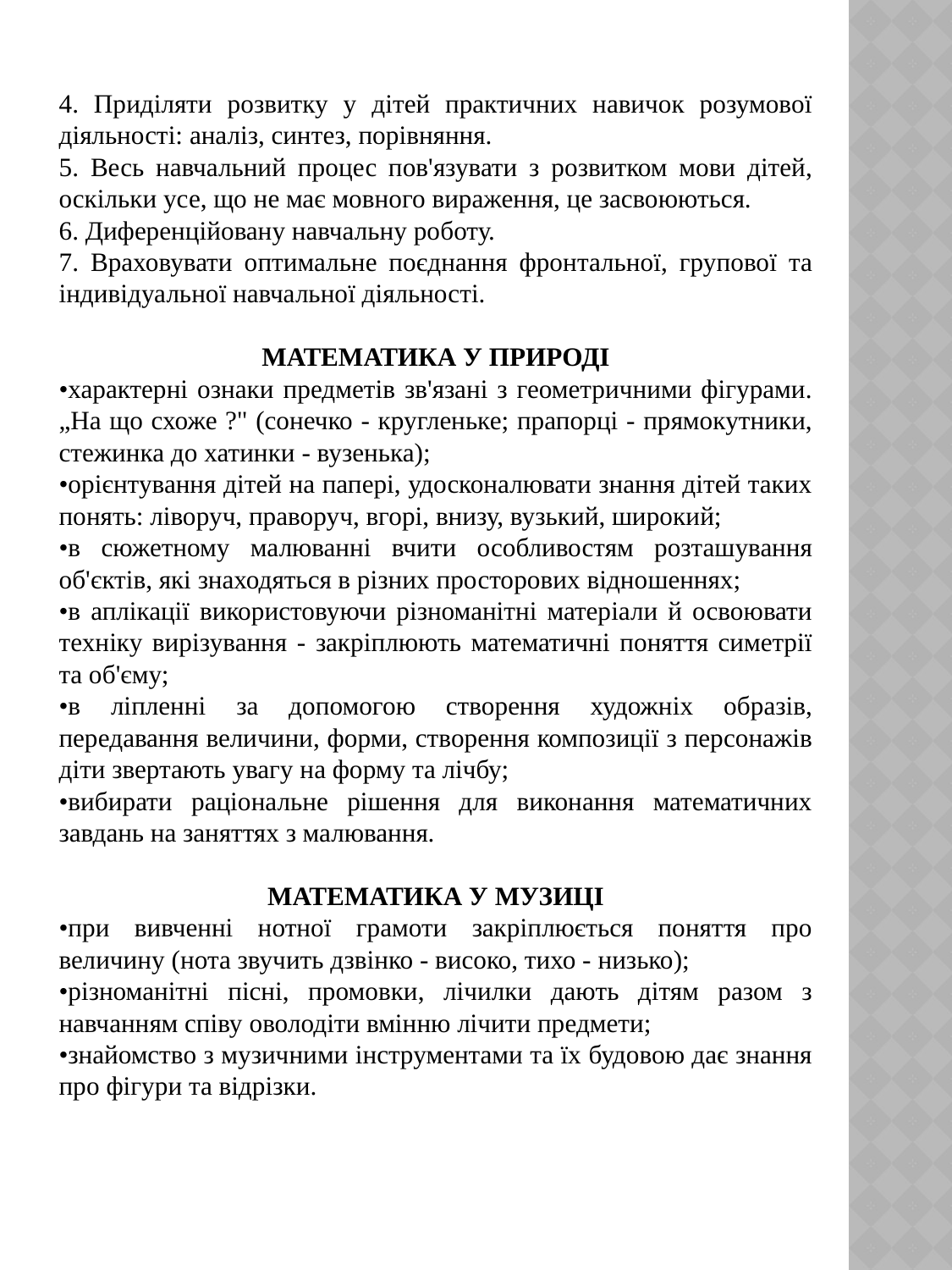

4. Приділяти розвитку у дітей практичних навичок розумової діяльності: аналіз, синтез, порівняння.
5. Весь навчальний процес пов'язувати з розвитком мови дітей, оскільки усе, що не має мовного вираження, це засвоюються.
6. Диференційовану навчальну роботу.
7. Враховувати оптимальне поєднання фронтальної, групової та індивідуальної навчальної діяльності.

МАТЕМАТИКА У ПРИРОДІ
•характерні ознаки предметів зв'язані з геометричними фігурами. „На що схоже ?" (сонечко - кругленьке; прапорці - прямокутники, стежинка до хатинки - вузенька);
•орієнтування дітей на папері, удосконалювати знання дітей таких понять: ліворуч, праворуч, вгорі, внизу, вузький, широкий;
•в сюжетному малюванні вчити особливостям розташування об'єктів, які знаходяться в різних просторових відношеннях;
•в аплікації використовуючи різноманітні матеріали й освоювати техніку вирізування - закріплюють математичні поняття симетрії та об'єму;
•в ліпленні за допомогою створення художніх образів, передавання величини, форми, створення композиції з персонажів діти звертають увагу на форму та лічбу;
•вибирати раціональне рішення для виконання математичних завдань на заняттях з малювання.

МАТЕМАТИКА У МУЗИЦІ
•при вивченні нотної грамоти закріплюється поняття про величину (нота звучить дзвінко - високо, тихо - низько);
•різноманітні пісні, промовки, лічилки дають дітям разом з навчанням співу оволодіти вмінню лічити предмети;
•знайомство з музичними інструментами та їх будовою дає знання про фігури та відрізки.